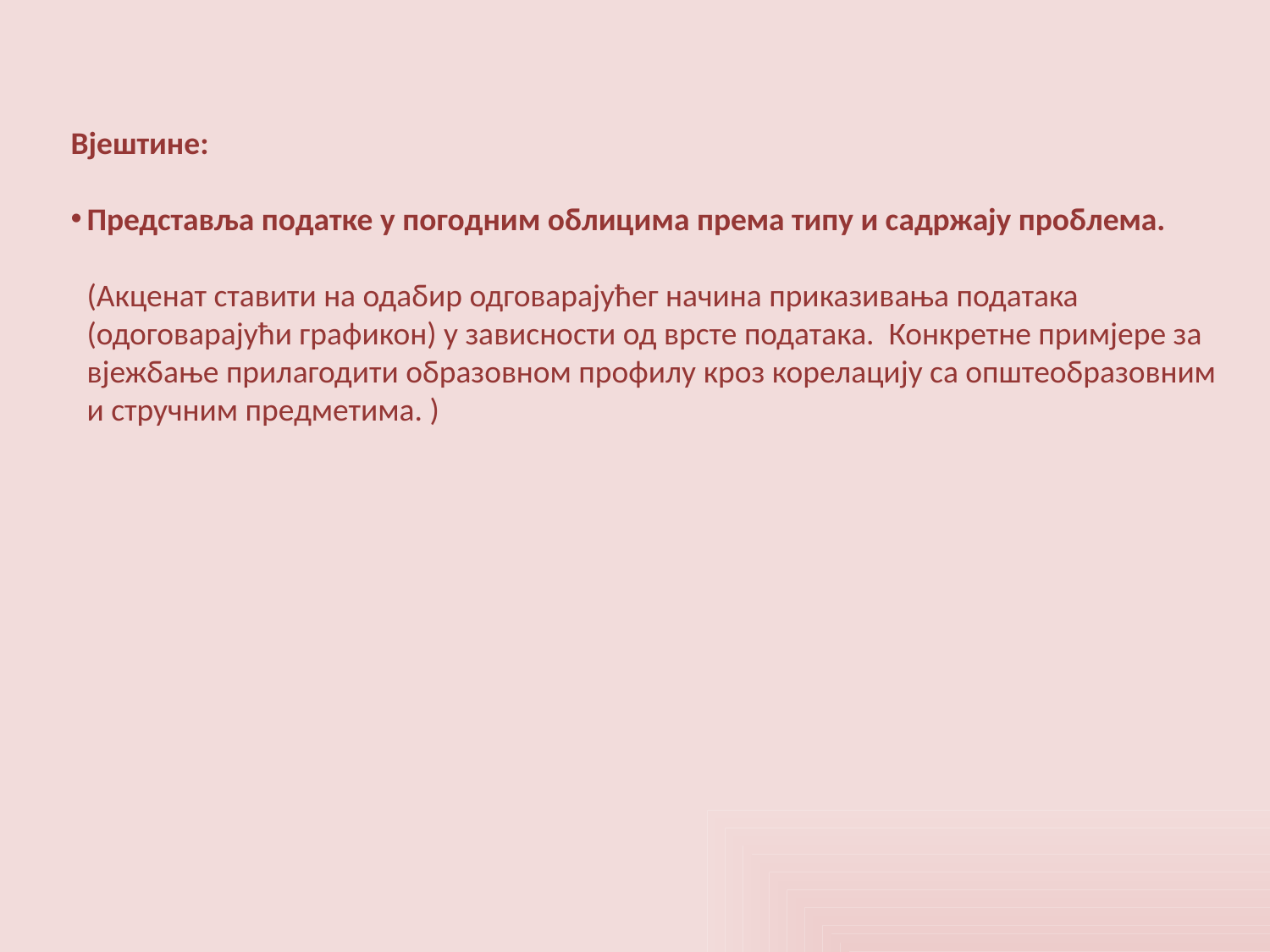

Вјештине:

Представља податке у погодним облицима према типу и садржају проблема.

(Акценат ставити на одабир одговарајућег начина приказивања података (одоговарајући графикон) у зависности од врсте података.  Конкретне примјере за вјежбање прилагодити образовном профилу кроз корелацију са општеобразовним и стручним предметима. )